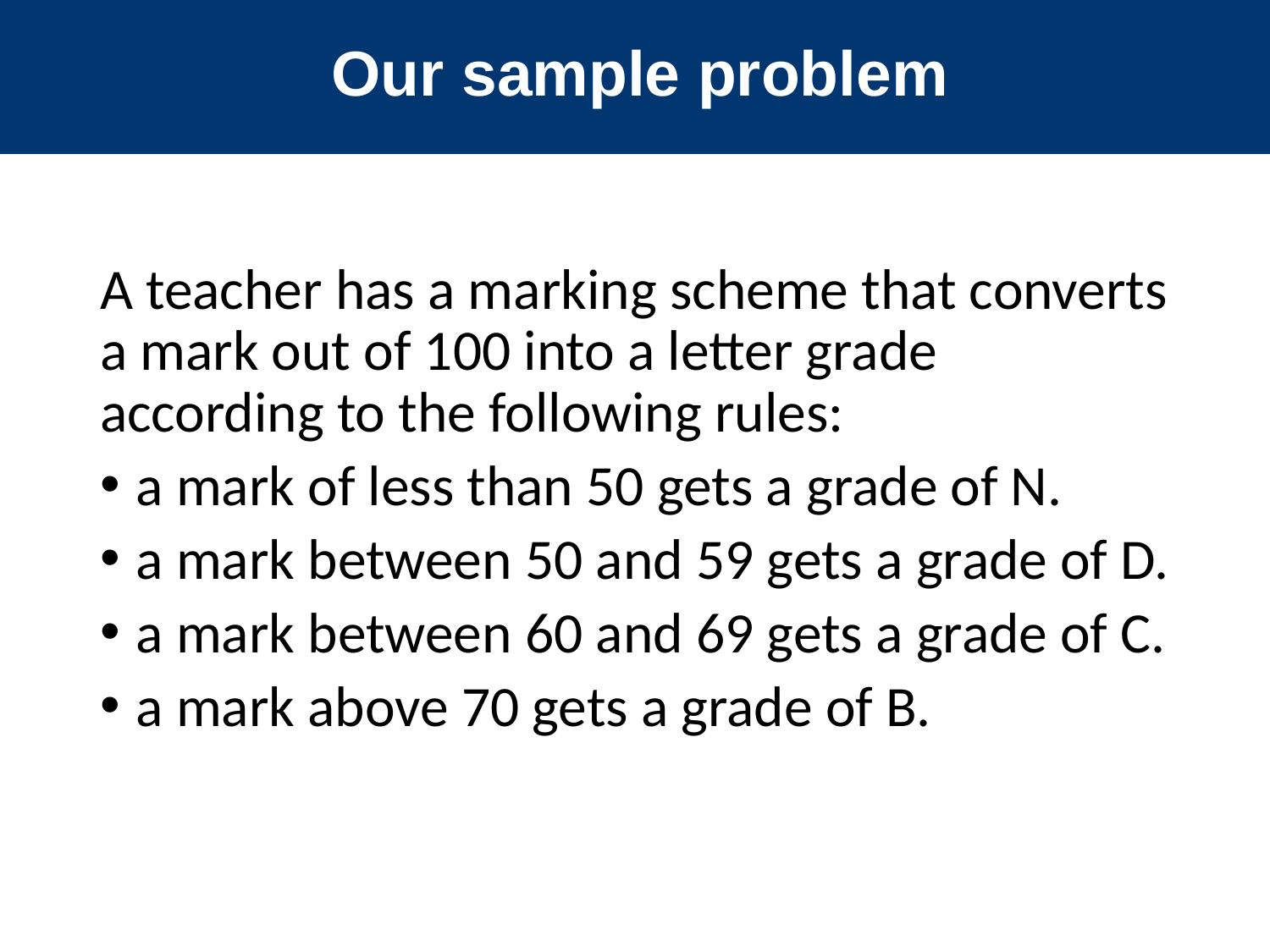

Our sample problem
A teacher has a marking scheme that converts a mark out of 100 into a letter grade according to the following rules:
 a mark of less than 50 gets a grade of N.
 a mark between 50 and 59 gets a grade of D.
 a mark between 60 and 69 gets a grade of C.
 a mark above 70 gets a grade of B.